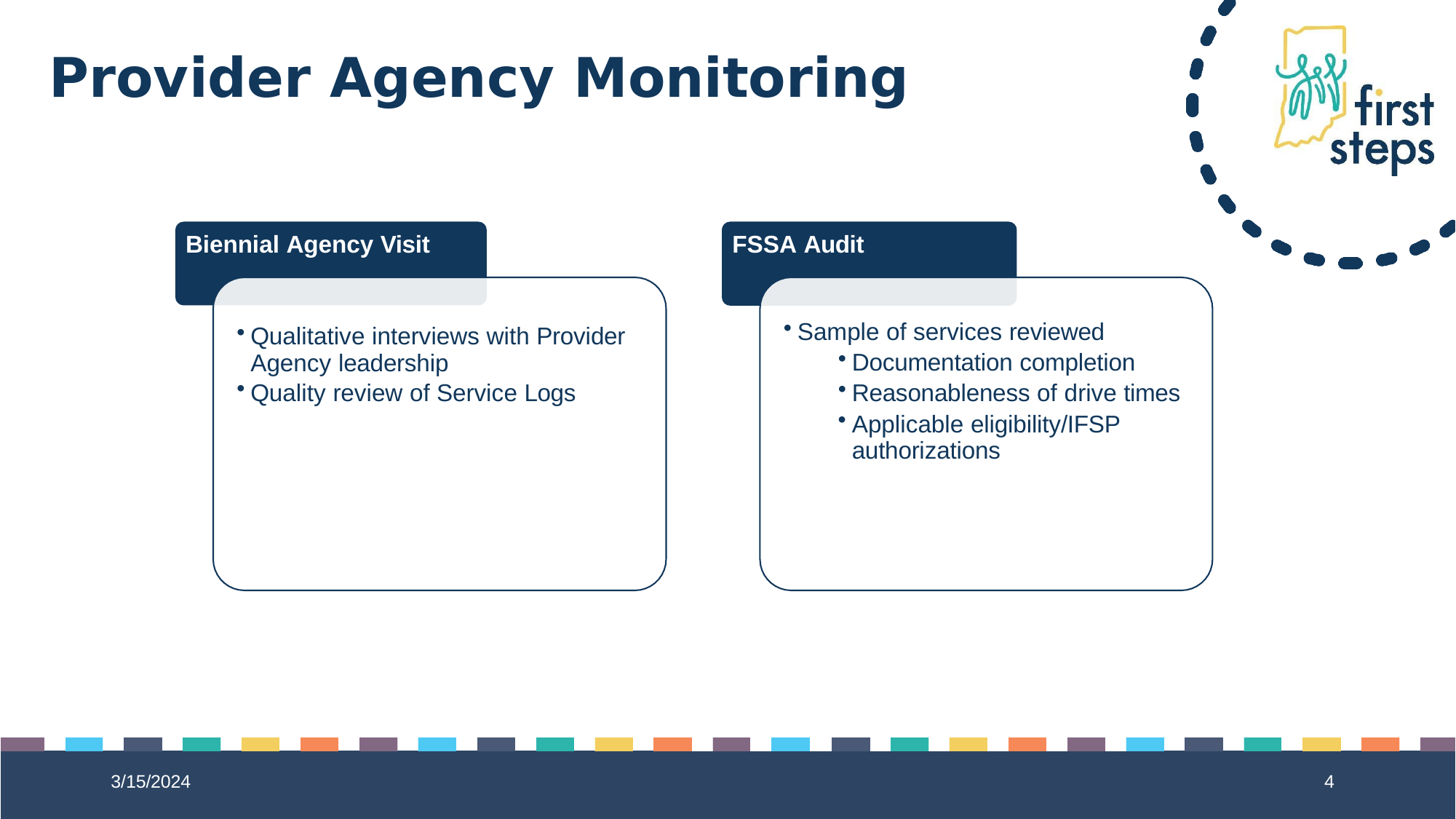

# Provider Agency Monitoring

Biennial Agency Visit
FSSA Audit

Sample of services reviewed
Documentation completion
Reasonableness of drive times
Applicable eligibility/IFSP authorizations
Qualitative interviews with Provider Agency leadership
Quality review of Service Logs
3/15/2024
4